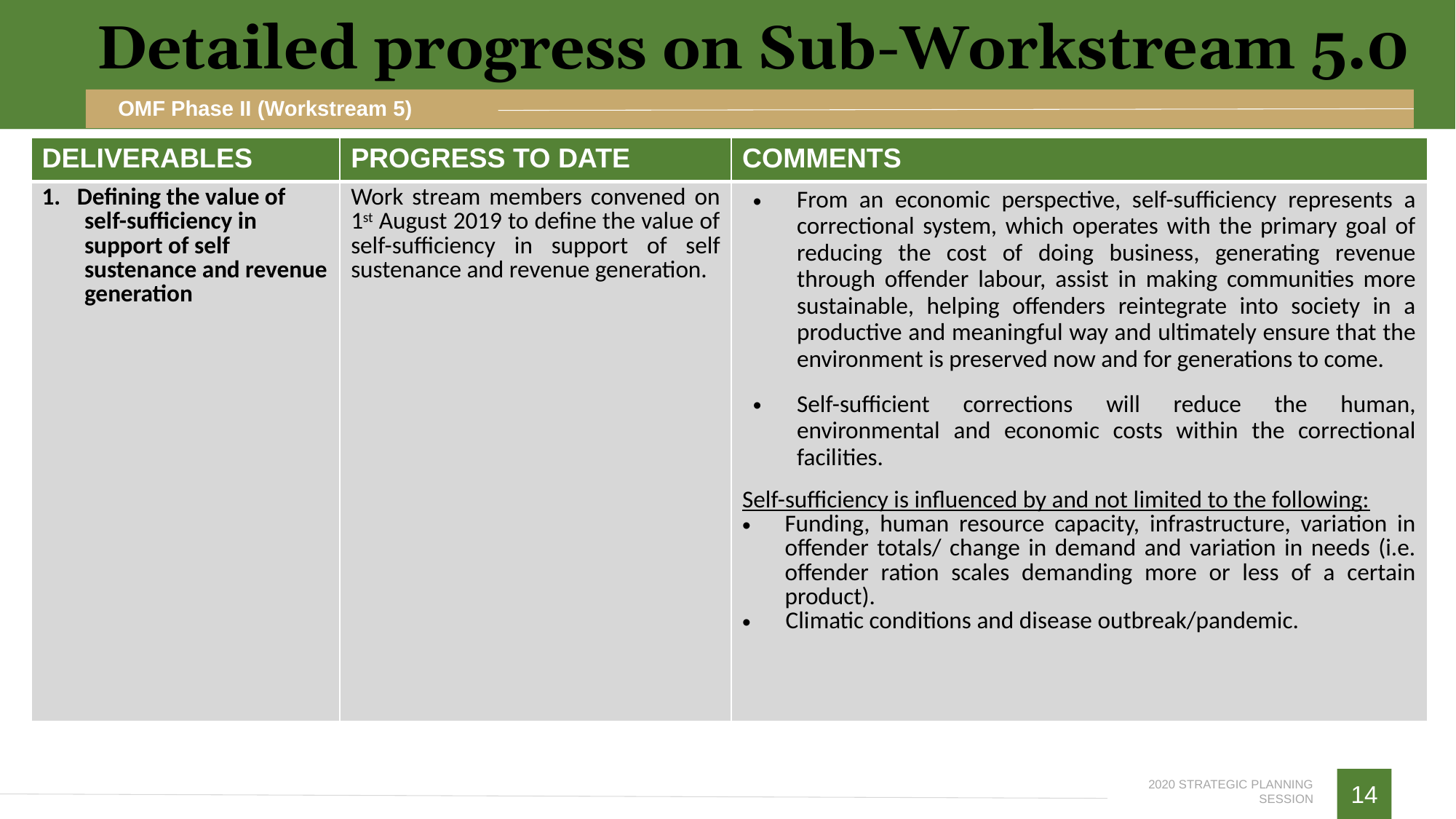

Detailed progress on Sub-Workstream 5.0

OMF Phase II (Workstream 5)
| DELIVERABLES | PROGRESS TO DATE | COMMENTS |
| --- | --- | --- |
| 1. Defining the value of self-sufficiency in support of self sustenance and revenue generation | Work stream members convened on 1st August 2019 to define the value of self-sufficiency in support of self sustenance and revenue generation. | From an economic perspective, self-sufficiency represents a correctional system, which operates with the primary goal of reducing the cost of doing business, generating revenue through offender labour, assist in making communities more sustainable, helping offenders reintegrate into society in a productive and meaningful way and ultimately ensure that the environment is preserved now and for generations to come. Self-sufficient corrections will reduce the human, environmental and economic costs within the correctional facilities. Self-sufficiency is influenced by and not limited to the following:  Funding, human resource capacity, infrastructure, variation in offender totals/ change in demand and variation in needs (i.e. offender ration scales demanding more or less of a certain product). Climatic conditions and disease outbreak/pandemic. |